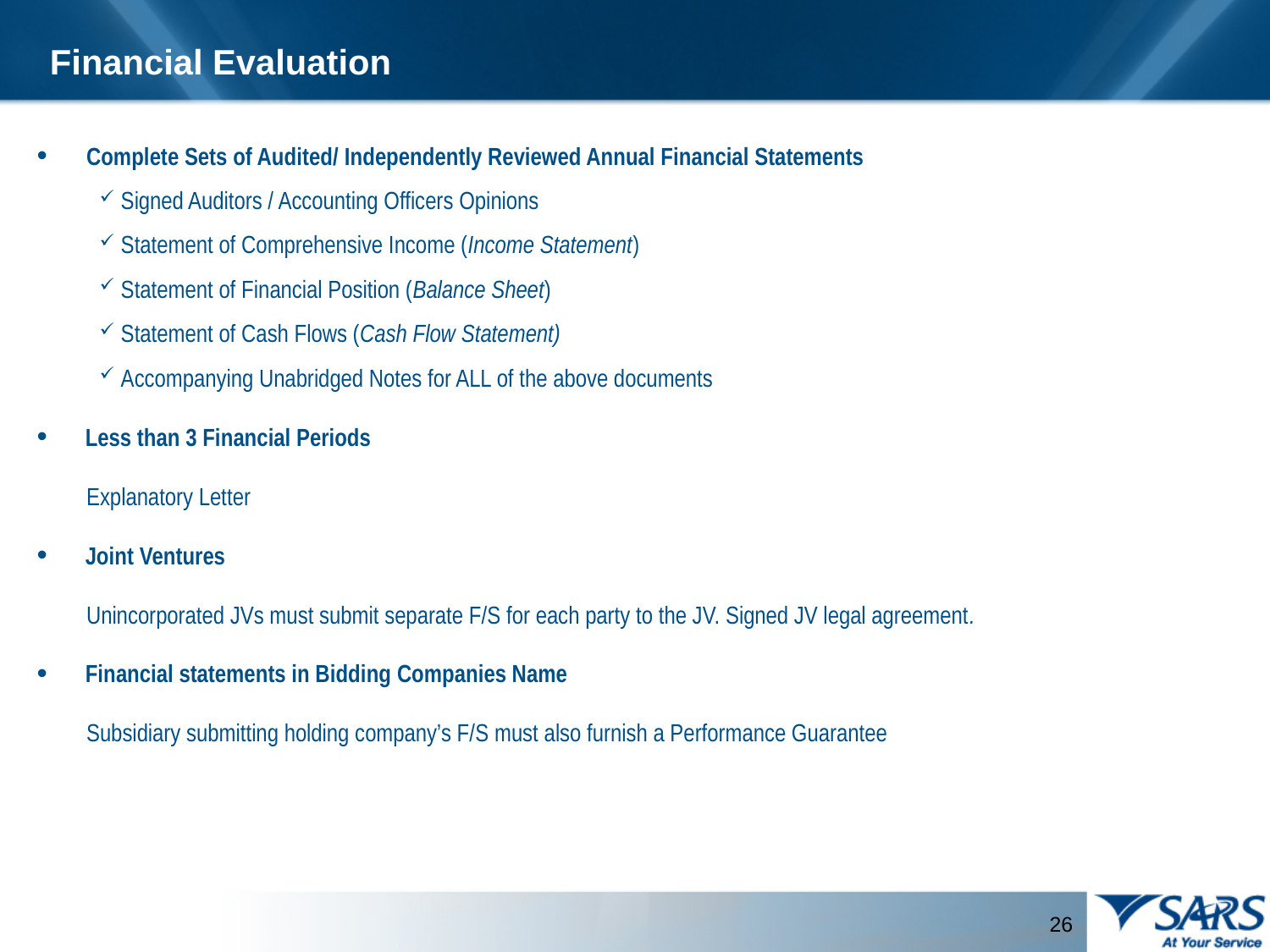

Financial Evaluation

Complete Sets of Audited/ Independently Reviewed Annual Financial Statements
Signed Auditors / Accounting Officers Opinions
Statement of Comprehensive Income (Income Statement)
Statement of Financial Position (Balance Sheet)
Statement of Cash Flows (Cash Flow Statement)
Accompanying Unabridged Notes for ALL of the above documents

Less than 3 Financial Periods

Explanatory Letter

Joint Ventures

Unincorporated JVs must submit separate F/S for each party to the JV. Signed JV legal agreement.

Financial statements in Bidding Companies Name

Subsidiary submitting holding company’s F/S must also furnish a Performance Guarantee
     26